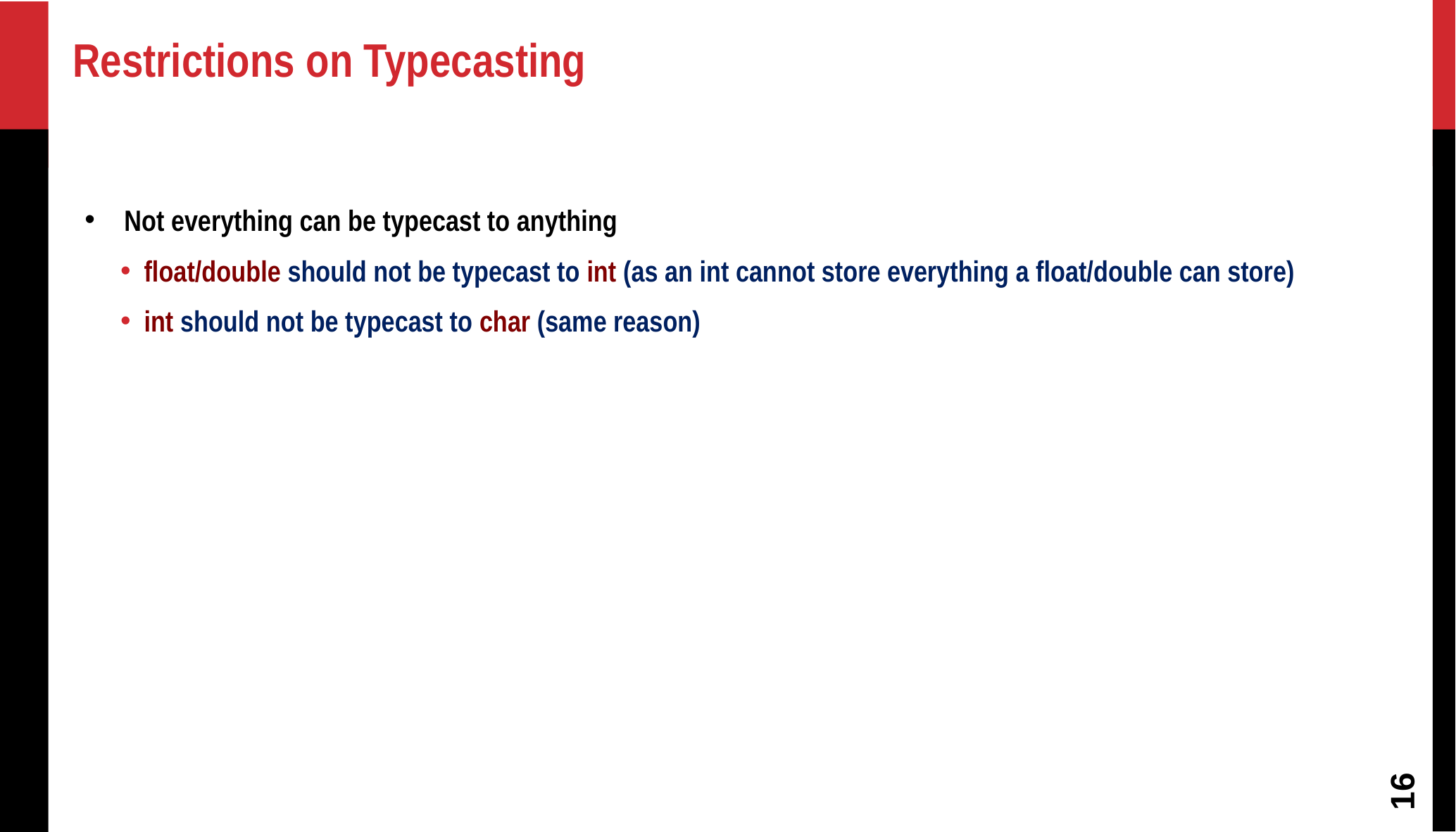

Restrictions on Typecasting
Not everything can be typecast to anything
float/double should not be typecast to int (as an int cannot store everything a float/double can store)
int should not be typecast to char (same reason)

16